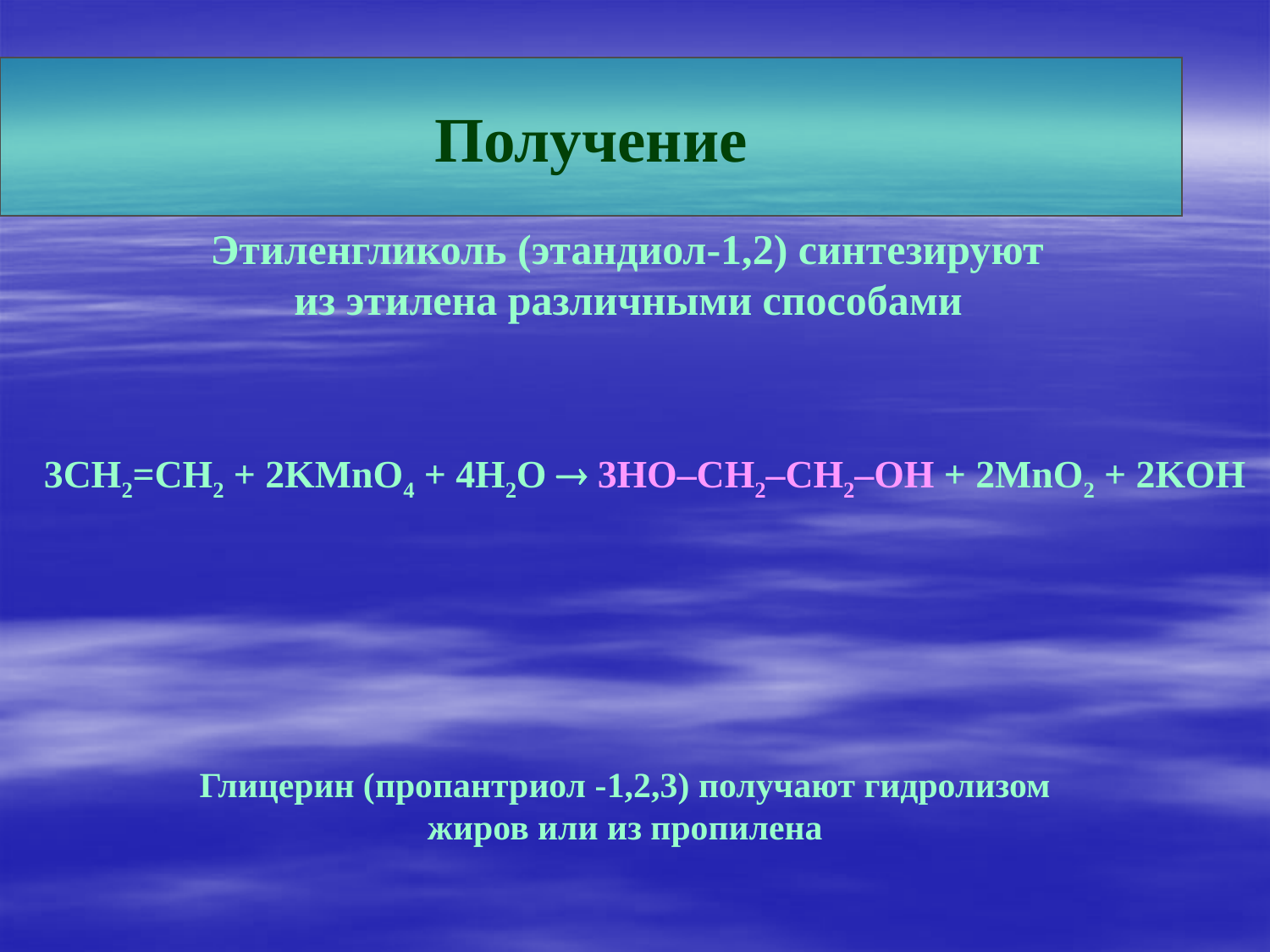

Получение
Этиленгликоль (этандиол-1,2) синтезируют
из этилена различными способами
3CH2=CH2 + 2KMnO4 + 4H2O → 3HO–CH2–CH2–OH + 2MnO2 + 2KOH
Глицерин (пропантриол -1,2,3) получают гидролизом
жиров или из пропилена